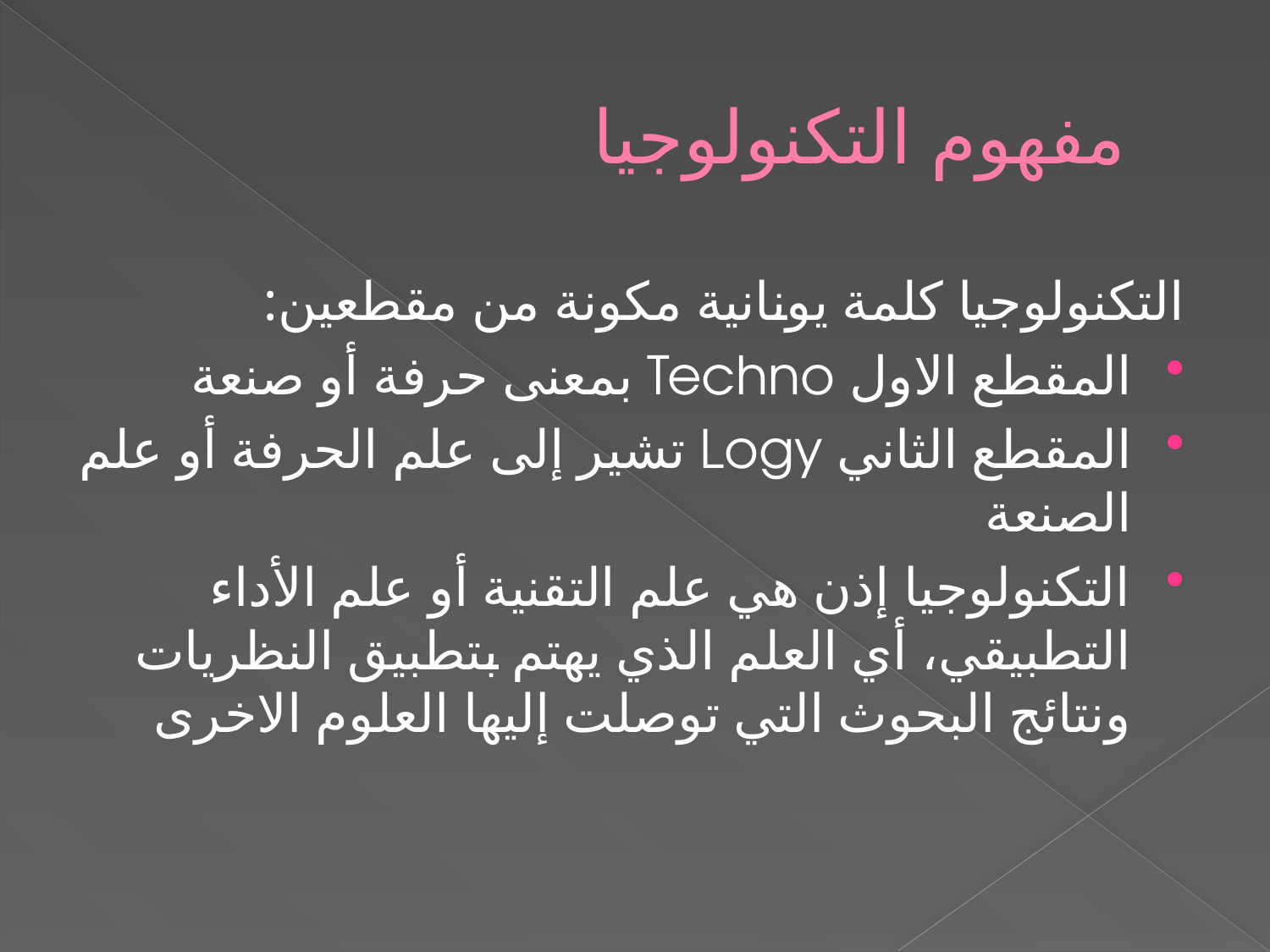

# مفهوم التكنولوجيا
التكنولوجيا كلمة يونانية مكونة من مقطعين:
المقطع الاول Techno بمعنى حرفة أو صنعة
المقطع الثاني Logy تشير إلى علم الحرفة أو علم الصنعة
التكنولوجيا إذن هي علم التقنية أو علم الأداء التطبيقي، أي العلم الذي يهتم بتطبيق النظريات ونتائج البحوث التي توصلت إليها العلوم الاخرى